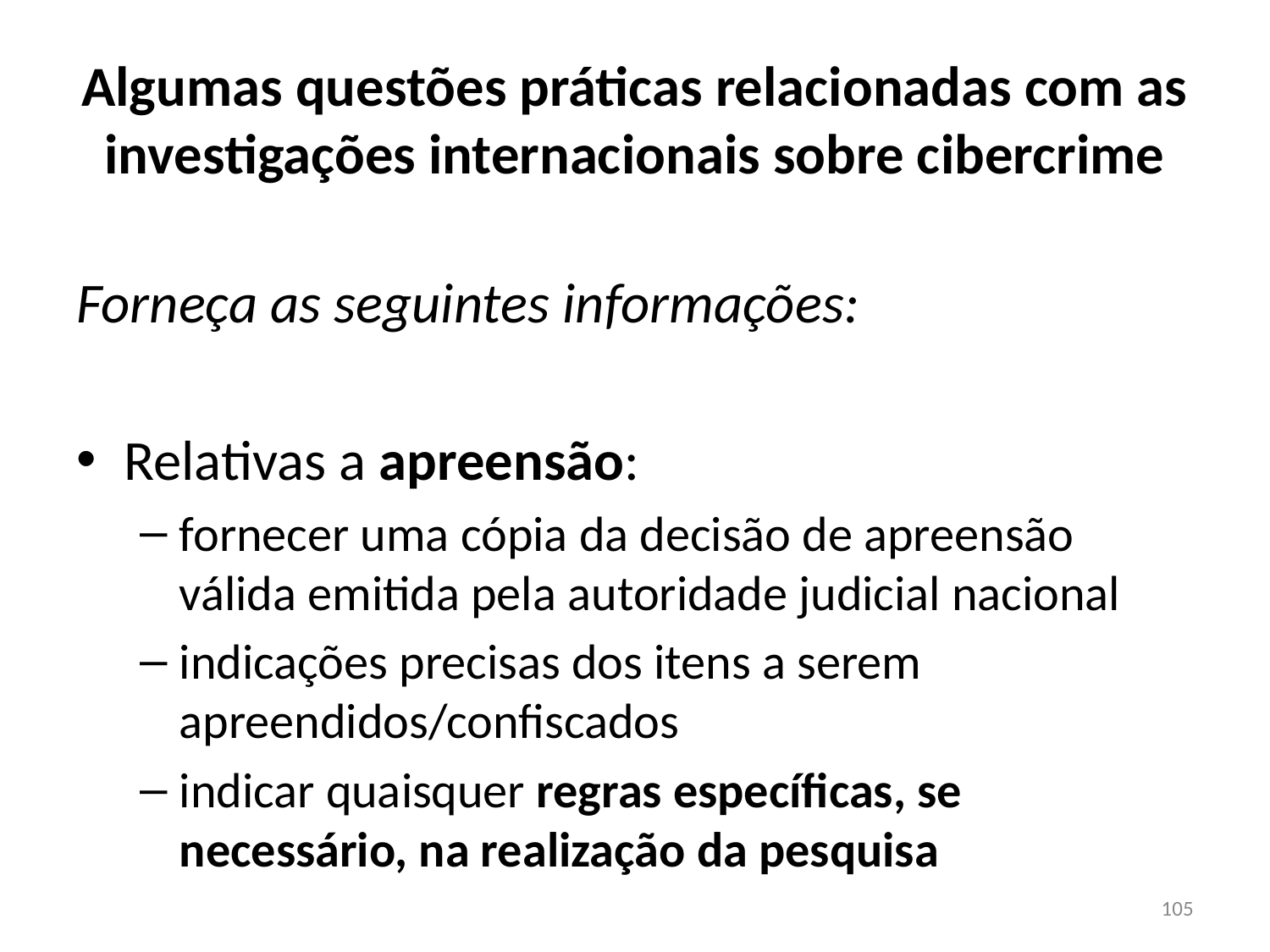

# Algumas questões práticas relacionadas com as investigações internacionais sobre cibercrime
Forneça as seguintes informações:

Relativas a apreensão:
fornecer uma cópia da decisão de apreensão válida emitida pela autoridade judicial nacional
indicações precisas dos itens a serem apreendidos/confiscados
indicar quaisquer regras específicas, se necessário, na realização da pesquisa
105